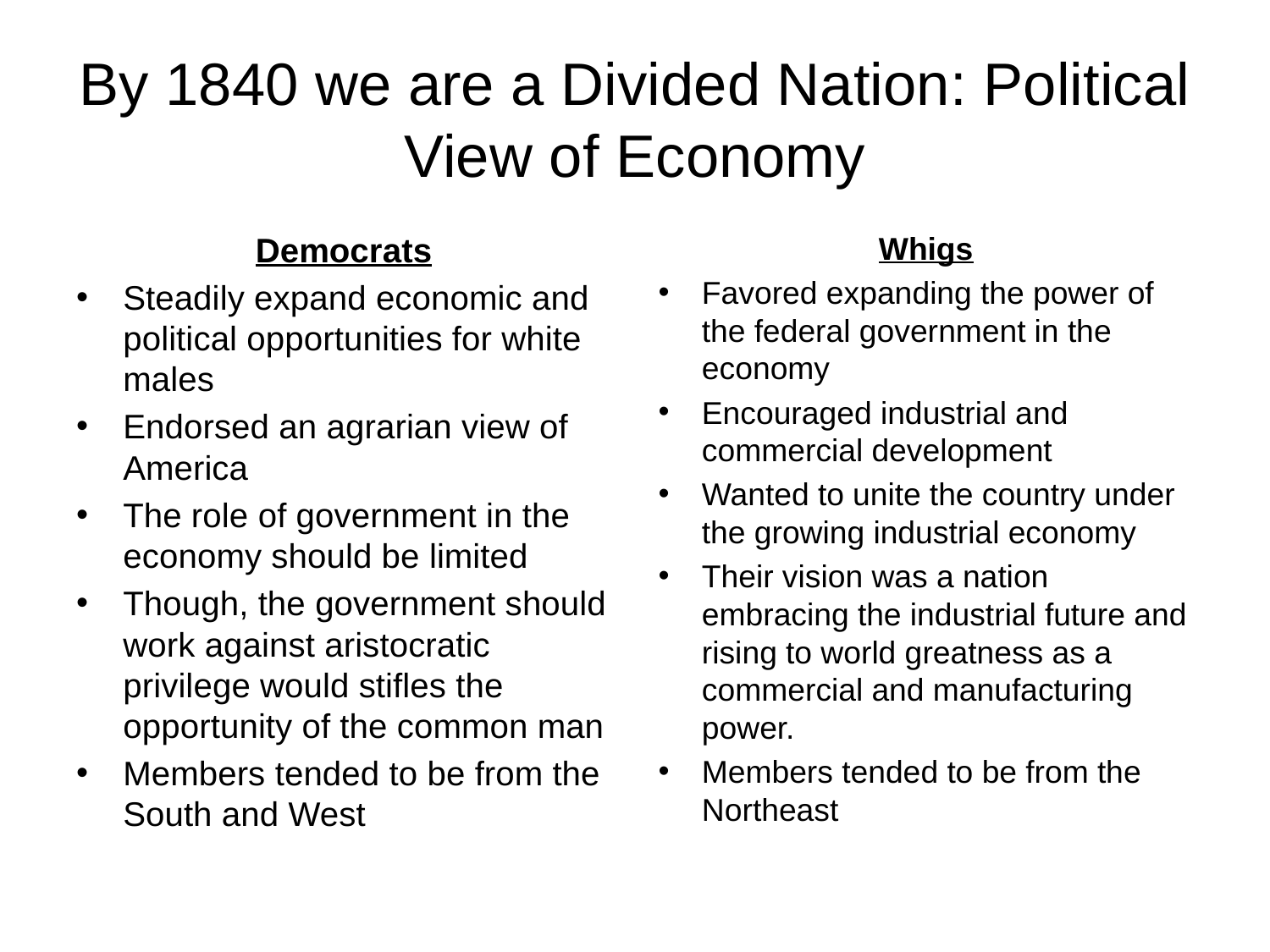

# By 1840 we are a Divided Nation: Political View of Economy
Democrats
Steadily expand economic and political opportunities for white males
Endorsed an agrarian view of America
The role of government in the economy should be limited
Though, the government should work against aristocratic privilege would stifles the opportunity of the common man
Members tended to be from the South and West

Whigs
Favored expanding the power of the federal government in the economy
Encouraged industrial and commercial development
Wanted to unite the country under the growing industrial economy
Their vision was a nation embracing the industrial future and rising to world greatness as a commercial and manufacturing power.
Members tended to be from the Northeast